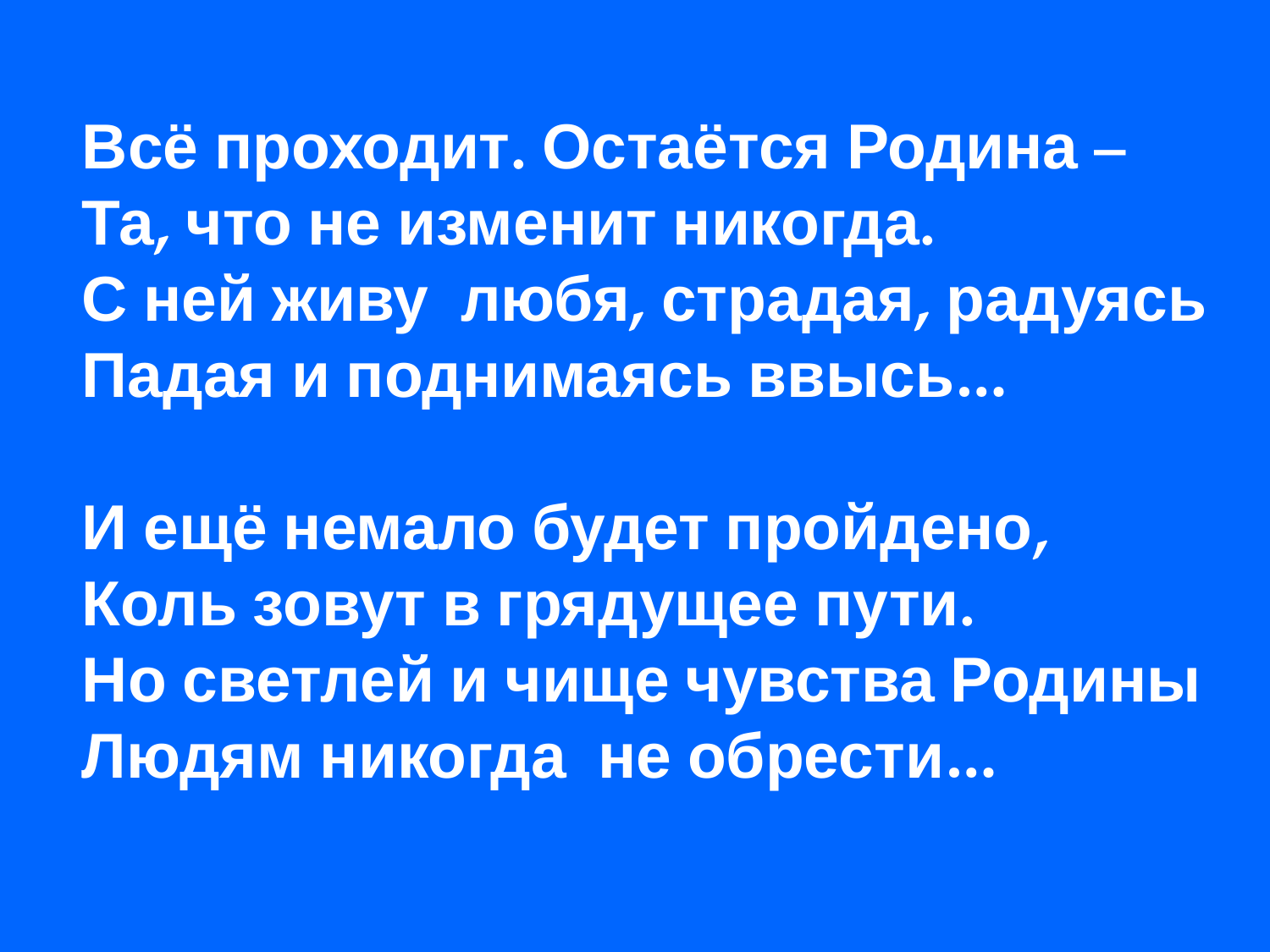

Всё проходит. Остаётся Родина –
Та, что не изменит никогда.
С ней живу  любя, страдая, радуясь
Падая и поднимаясь ввысь…

И ещё немало будет пройдено,
Коль зовут в грядущее пути.
Но светлей и чище чувства Родины
Людям никогда  не обрести…